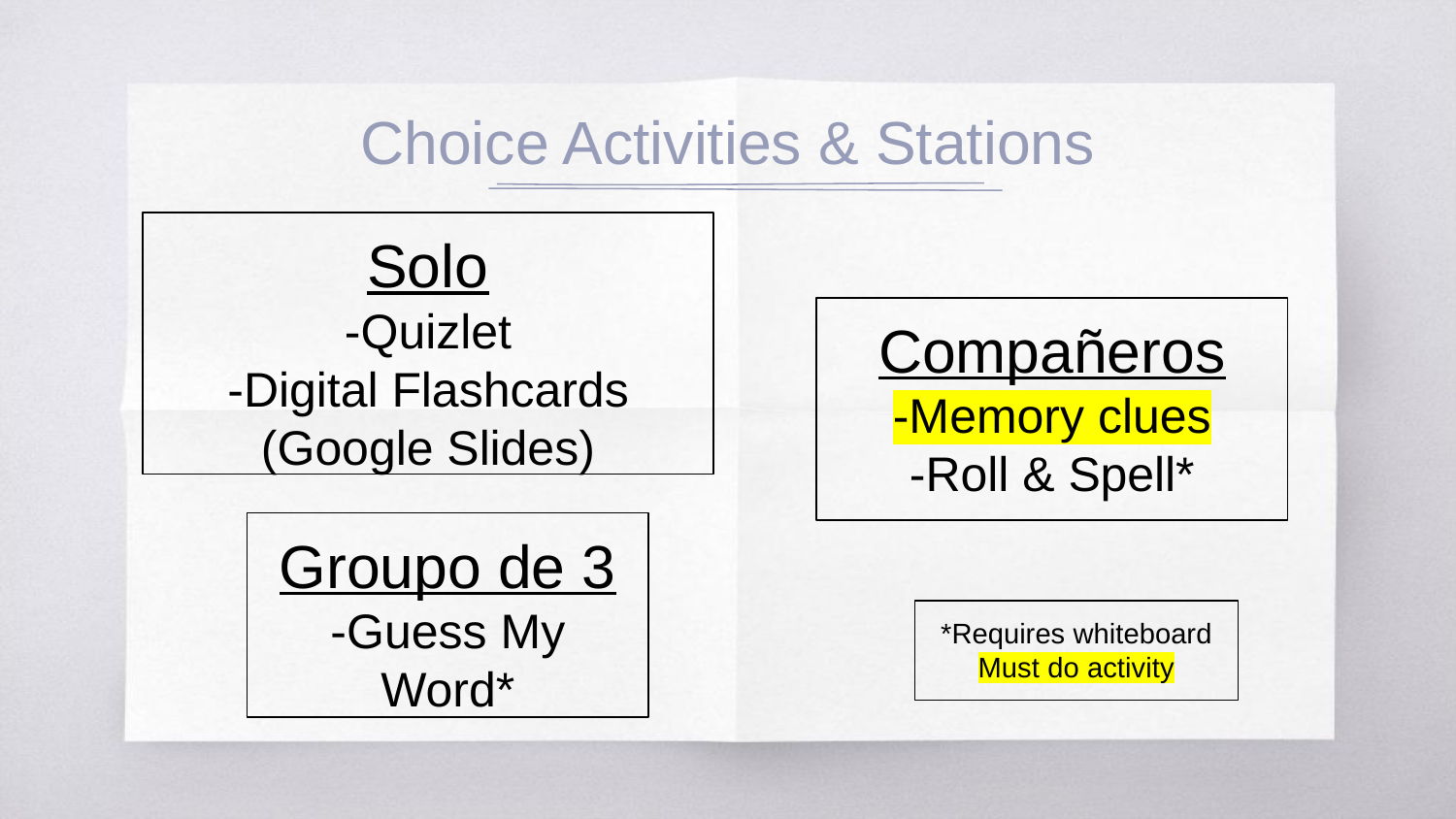

# Choice Activities & Stations
Solo
-Quizlet
-Digital Flashcards (Google Slides)
Compañeros
-Memory clues
-Roll & Spell*

Groupo de 3
-Guess My Word*
*Requires whiteboard
Must do activity